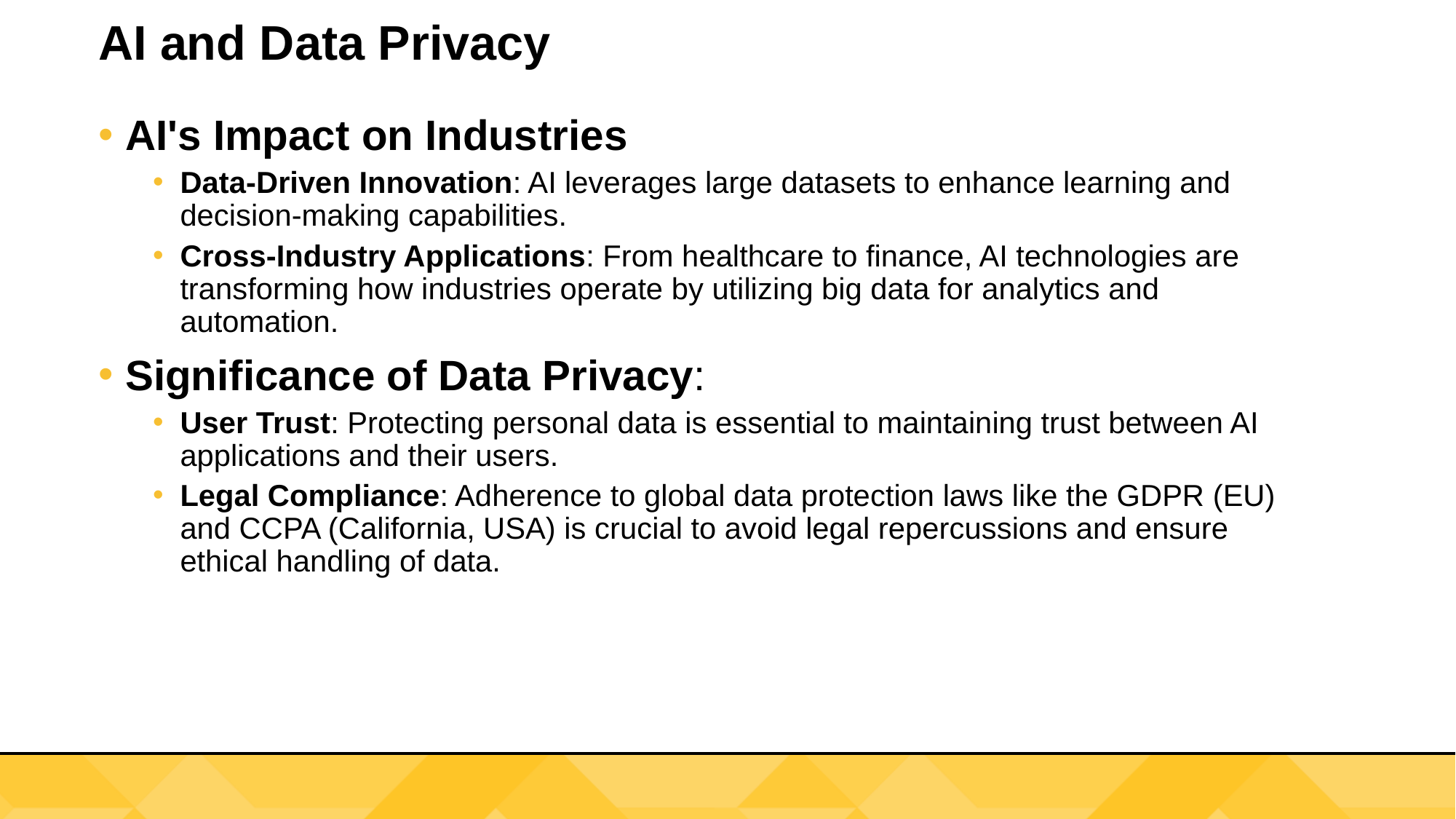

# AI and Data Privacy
AI's Impact on Industries
Data-Driven Innovation: AI leverages large datasets to enhance learning and decision-making capabilities.
Cross-Industry Applications: From healthcare to finance, AI technologies are transforming how industries operate by utilizing big data for analytics and automation.
Significance of Data Privacy:
User Trust: Protecting personal data is essential to maintaining trust between AI applications and their users.
Legal Compliance: Adherence to global data protection laws like the GDPR (EU) and CCPA (California, USA) is crucial to avoid legal repercussions and ensure ethical handling of data.